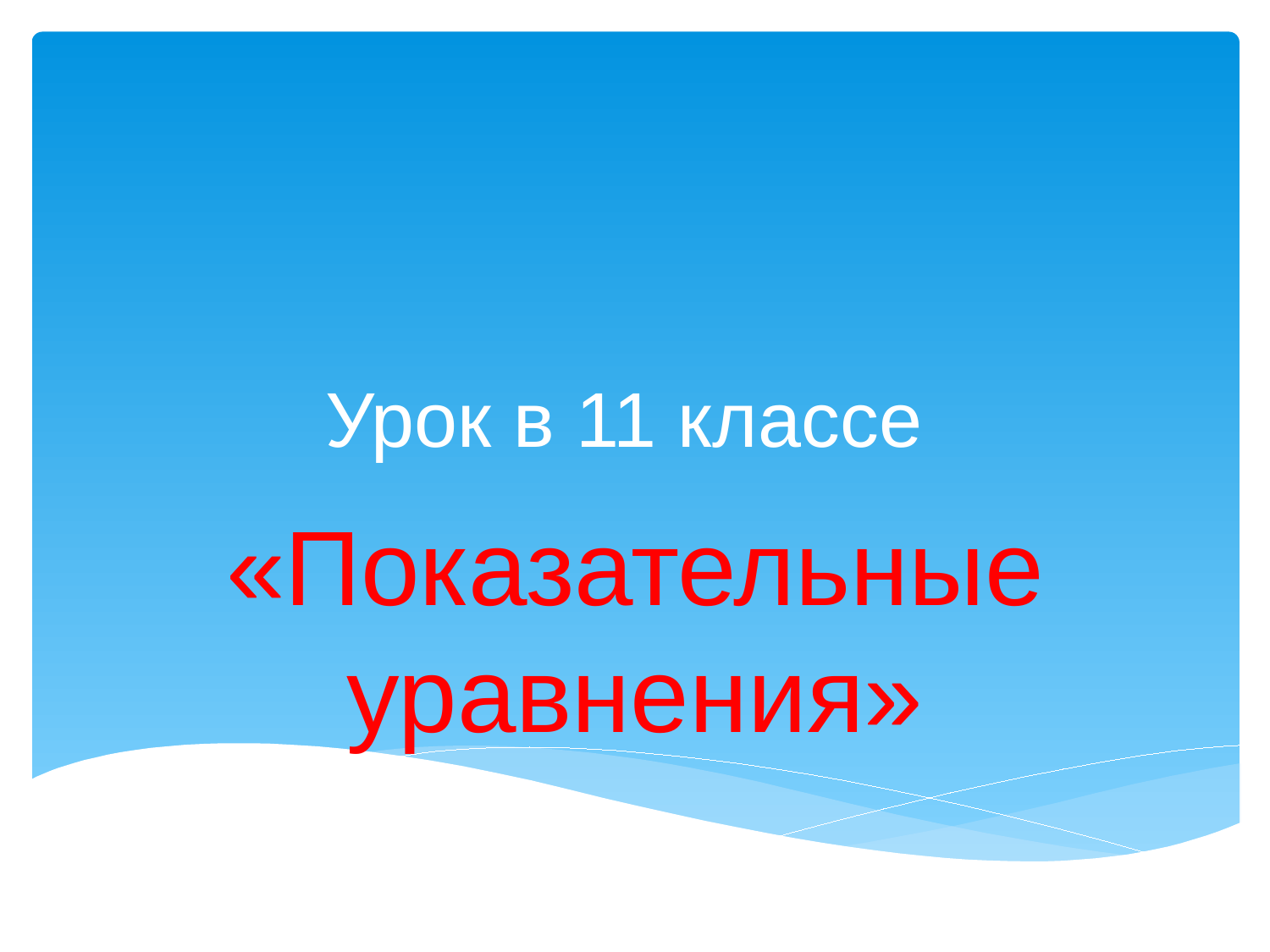

# Урок в 11 классе
«Показательные уравнения»